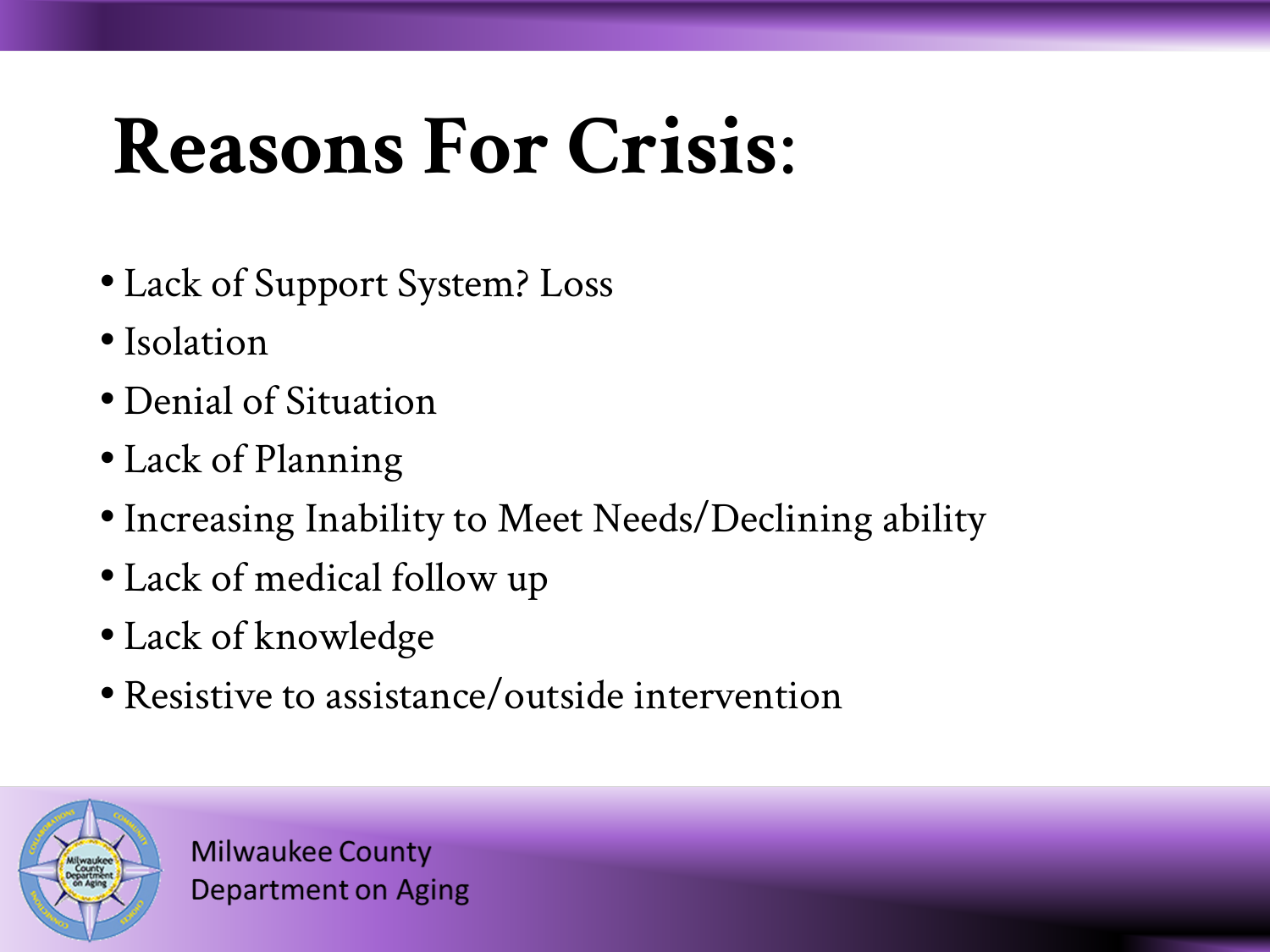

# Reasons For Crisis:
Lack of Support System? Loss
Isolation
Denial of Situation
Lack of Planning
Increasing Inability to Meet Needs/Declining ability
Lack of medical follow up
Lack of knowledge
Resistive to assistance/outside intervention